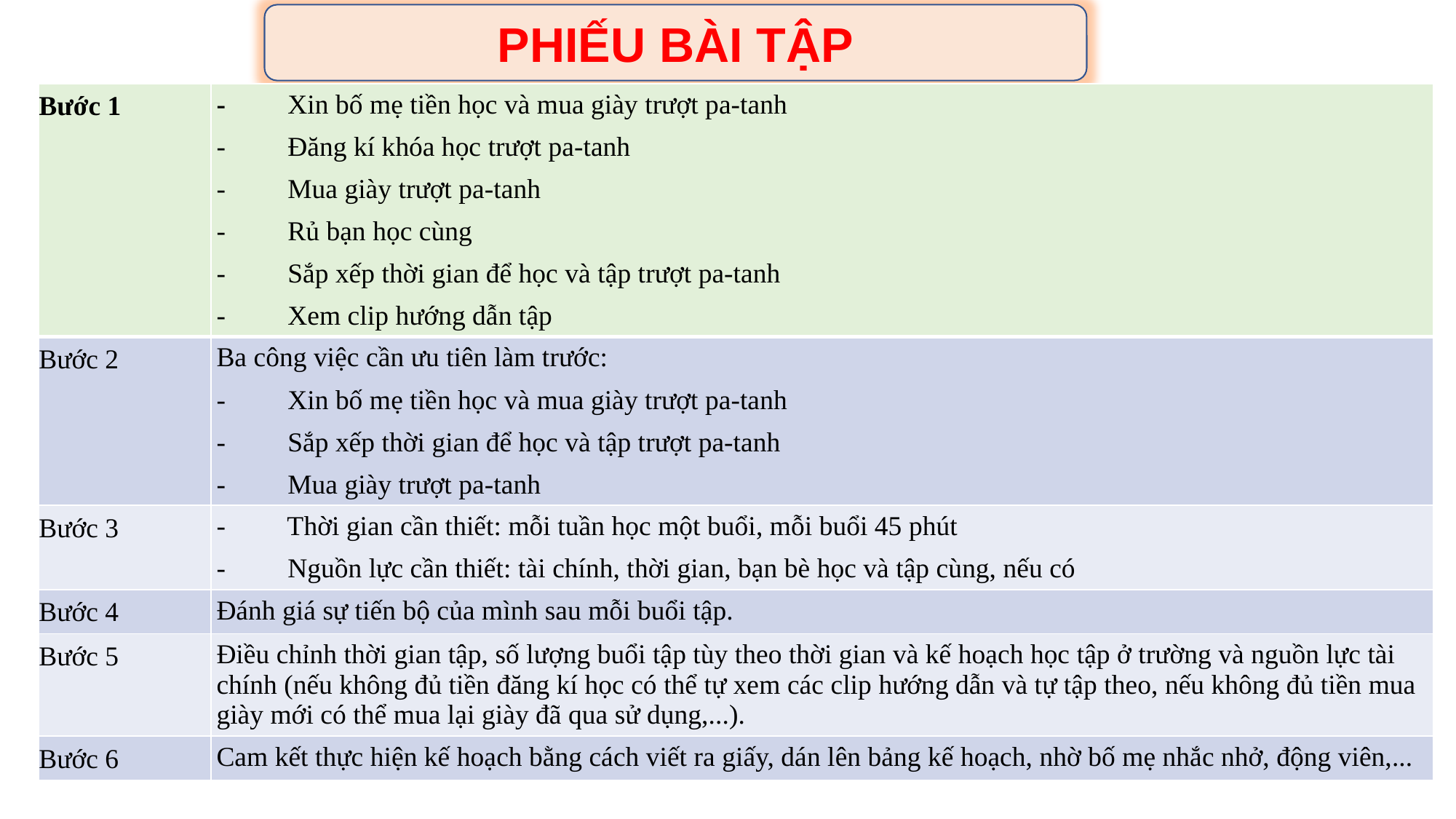

PHIẾU BÀI TẬP
| Bước 1 | -         Xin bố mẹ tiền học và mua giày trượt pa-tanh -         Đăng kí khóa học trượt pa-tanh -         Mua giày trượt pa-tanh -         Rủ bạn học cùng -         Sắp xếp thời gian để học và tập trượt pa-tanh -         Xem clip hướng dẫn tập |
| --- | --- |
| Bước 2 | Ba công việc cần ưu tiên làm trước: -         Xin bố mẹ tiền học và mua giày trượt pa-tanh -         Sắp xếp thời gian để học và tập trượt pa-tanh -         Mua giày trượt pa-tanh |
| Bước 3 | -         Thời gian cần thiết: mỗi tuần học một buổi, mỗi buổi 45 phút -         Nguồn lực cần thiết: tài chính, thời gian, bạn bè học và tập cùng, nếu có |
| Bước 4 | Đánh giá sự tiến bộ của mình sau mỗi buổi tập. |
| Bước 5 | Điều chỉnh thời gian tập, số lượng buổi tập tùy theo thời gian và kế hoạch học tập ở trường và nguồn lực tài chính (nếu không đủ tiền đăng kí học có thể tự xem các clip hướng dẫn và tự tập theo, nếu không đủ tiền mua giày mới có thể mua lại giày đã qua sử dụng,...). |
| Bước 6 | Cam kết thực hiện kế hoạch bằng cách viết ra giấy, dán lên bảng kế hoạch, nhờ bố mẹ nhắc nhở, động viên,... |